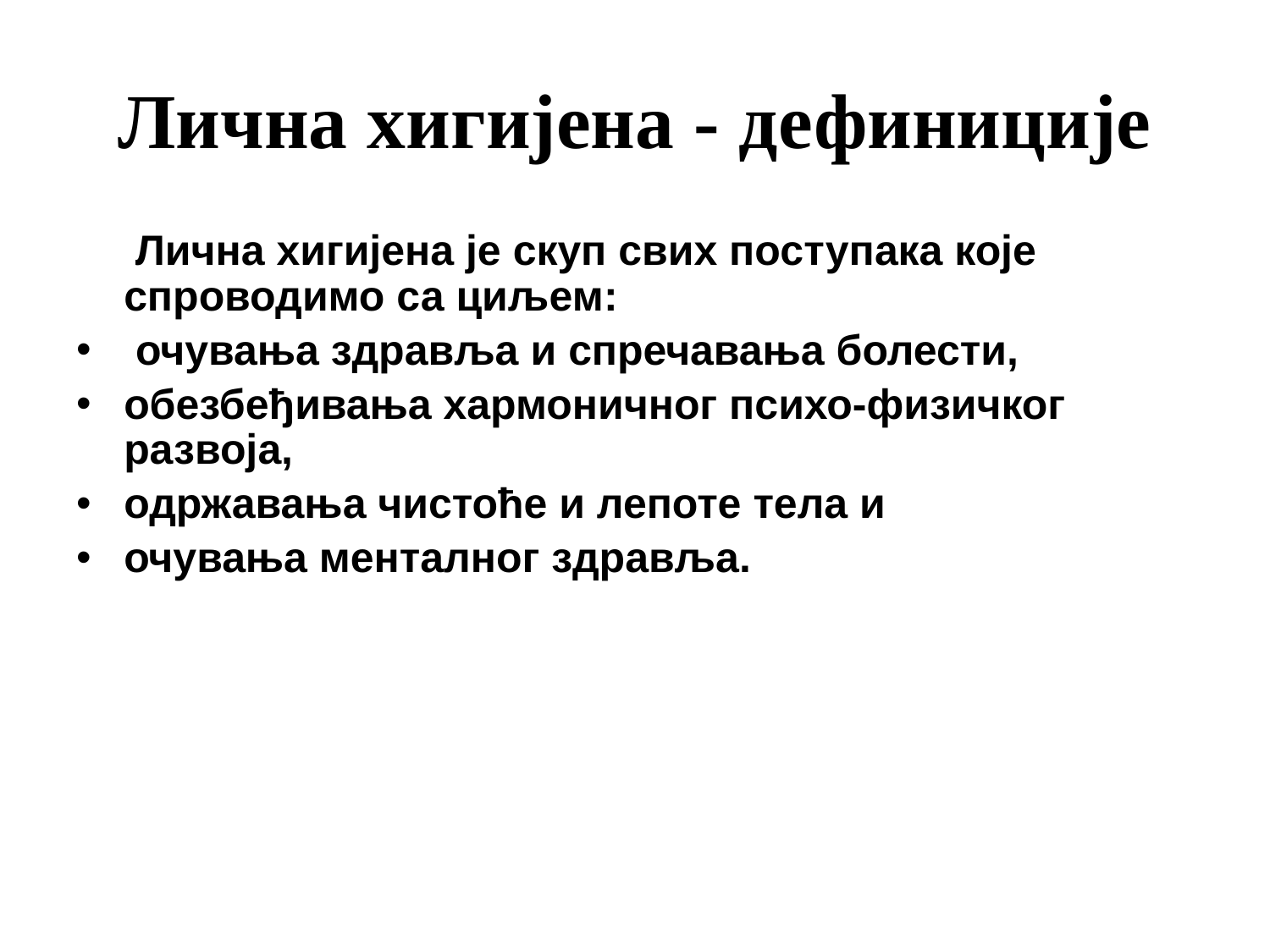

Лична хигијена - дефиниције
     Лична хигијена је скуп свих поступака које спроводимо са циљем:
 очувања здравља и спречавања болести,
обезбеђивања хармоничног психо-физичког развоја,
одржавања чистоће и лепоте тела и
очувања менталног здравља.